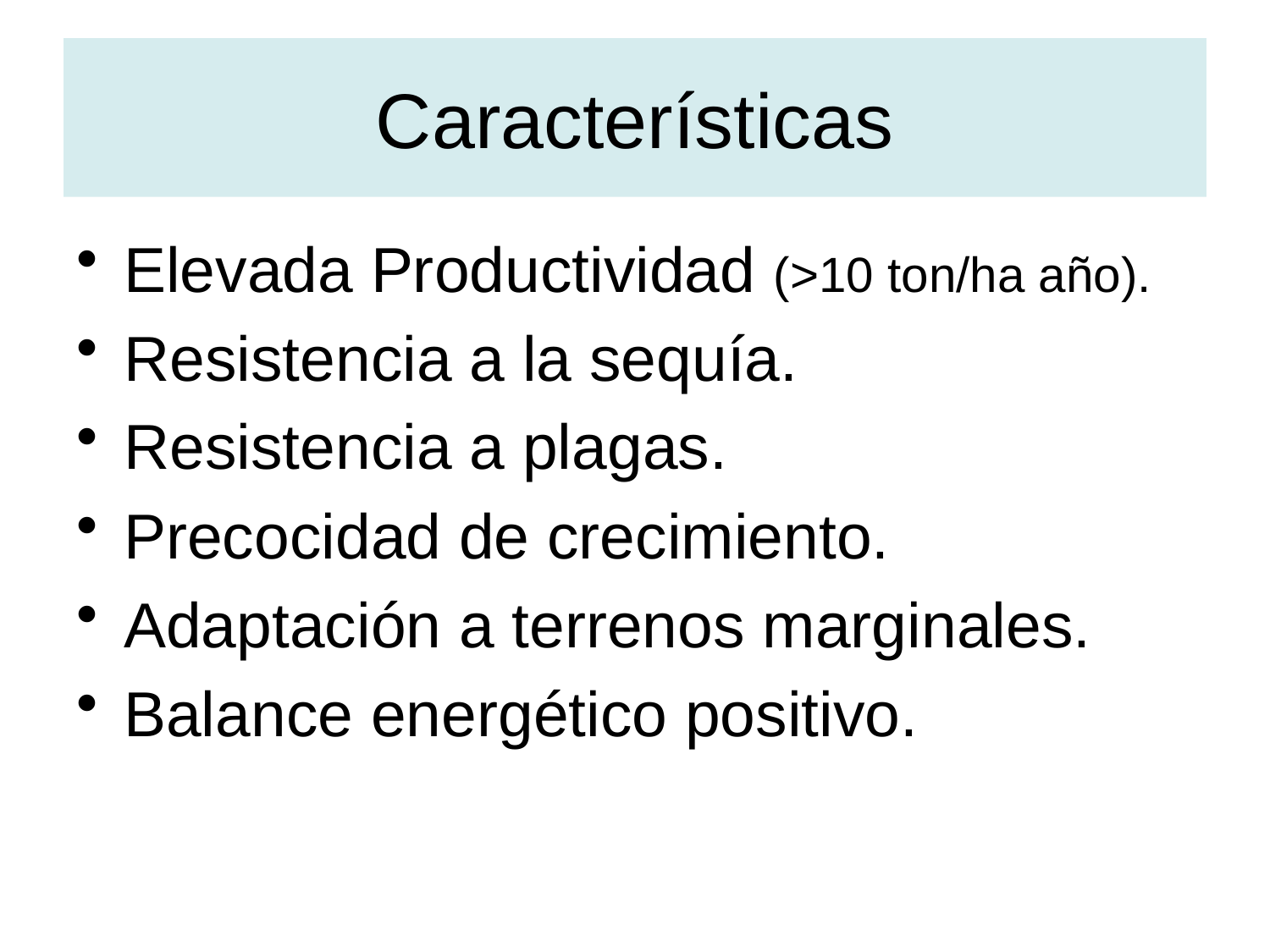

# Características
Elevada Productividad (>10 ton/ha año).
Resistencia a la sequía.
Resistencia a plagas.
Precocidad de crecimiento.
Adaptación a terrenos marginales.
Balance energético positivo.